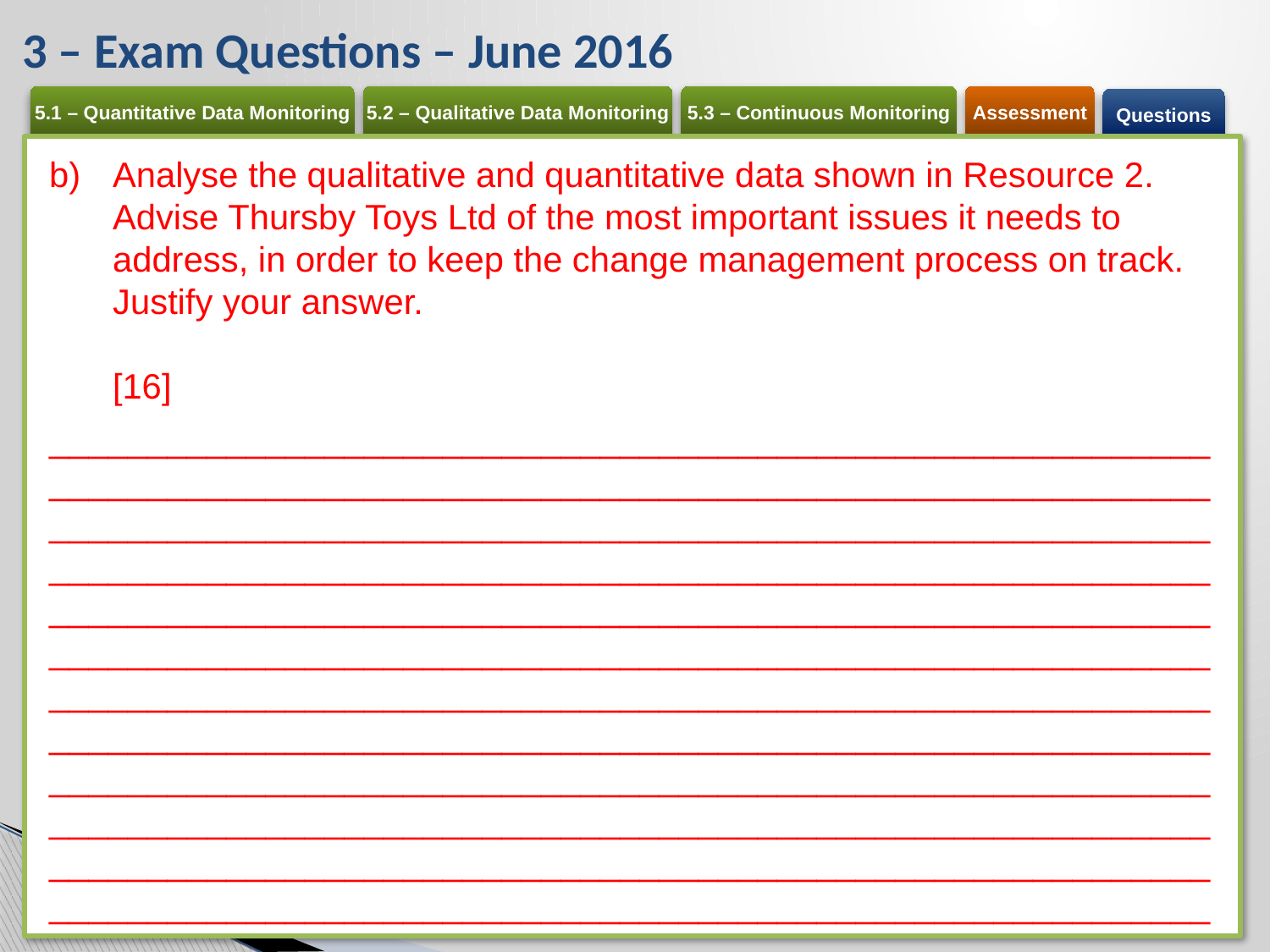

# 3 – Exam Questions – June 2016
Analyse the qualitative and quantitative data shown in Resource 2.
Advise Thursby Toys Ltd of the most important issues it needs to address, in order to keep the change management process on track.
Justify your answer. 	[16]
__________________________________________________________________________________________________________________________________________________________________________________________________________________________________________________________________________________________________________________________________________________________________________________________________________________________________________________________________________________________________________________________________________________________________________________________________________________________________________________________________________________________________________________________________________________________________________________________________________________________________________________________